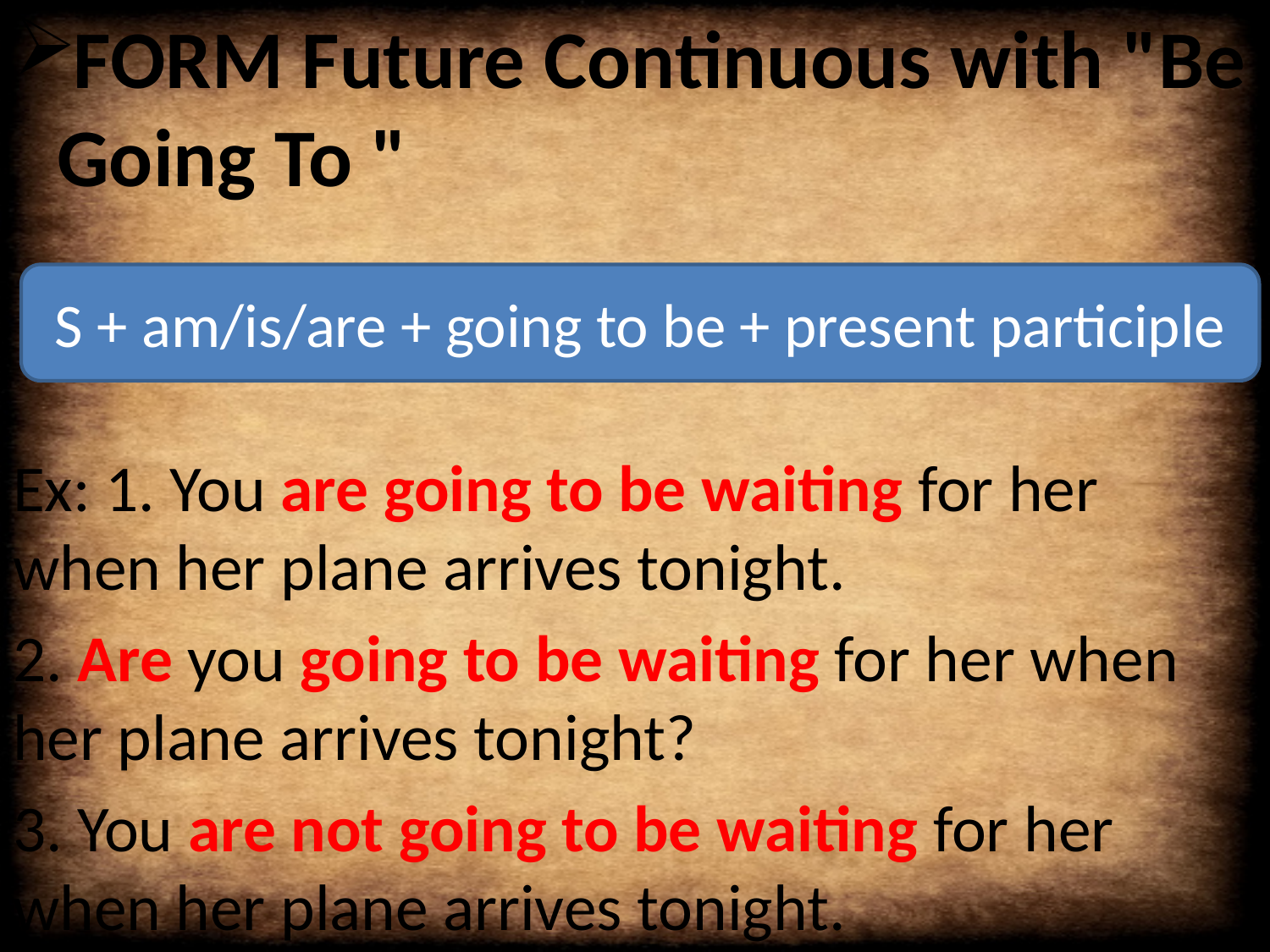

FORM Future Continuous with "Be Going To "

Ex: 1. You are going to be waiting for her when her plane arrives tonight.
2. Are you going to be waiting for her when her plane arrives tonight?
3. You are not going to be waiting for her when her plane arrives tonight.

S + am/is/are + going to be + present participle